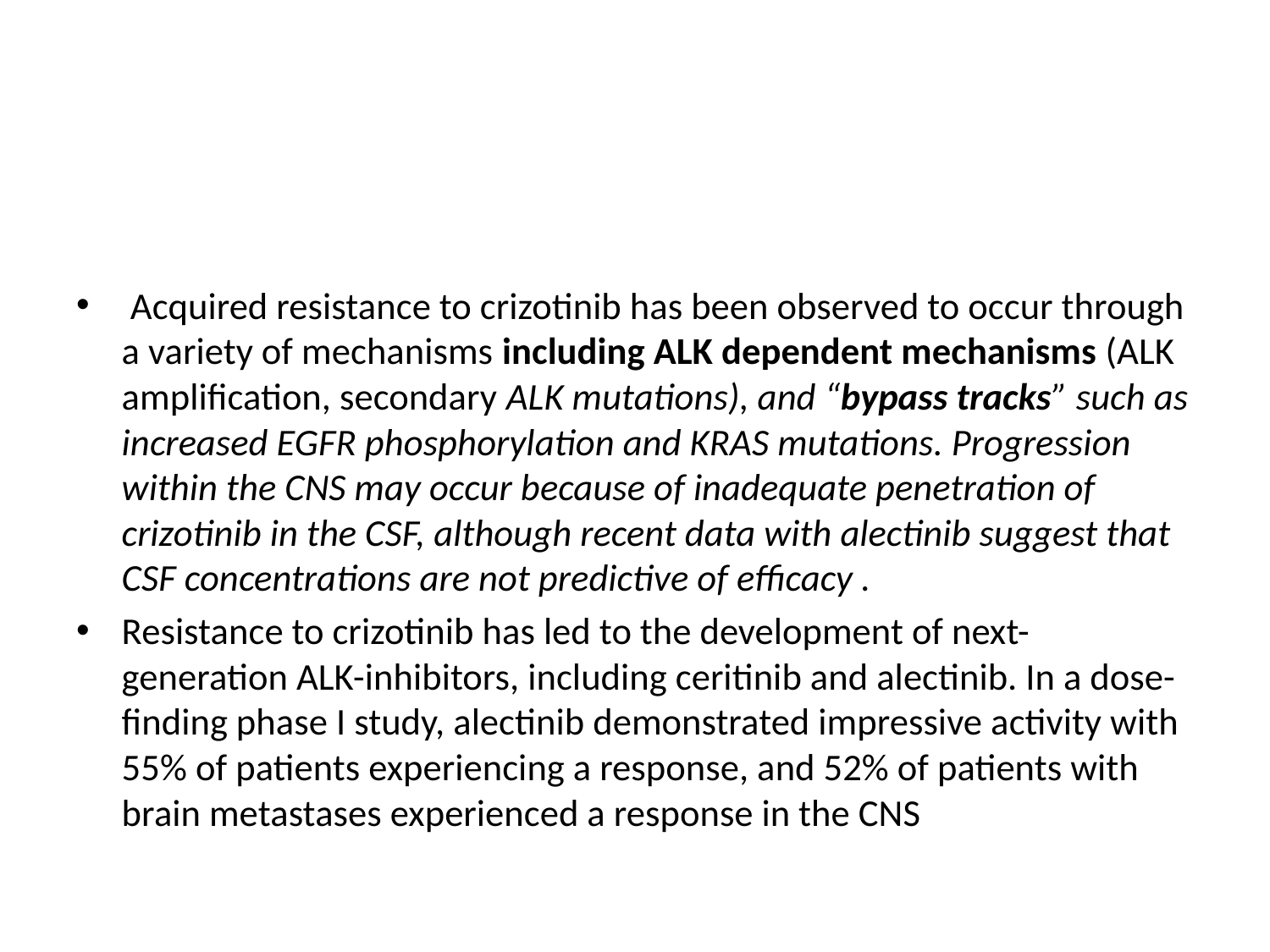

Acquired resistance to crizotinib has been observed to occur through a variety of mechanisms including ALK dependent mechanisms (ALK amplification, secondary ALK mutations), and “bypass tracks” such as increased EGFR phosphorylation and KRAS mutations. Progression within the CNS may occur because of inadequate penetration of crizotinib in the CSF, although recent data with alectinib suggest that CSF concentrations are not predictive of efficacy .
Resistance to crizotinib has led to the development of next-generation ALK-inhibitors, including ceritinib and alectinib. In a dose-finding phase I study, alectinib demonstrated impressive activity with 55% of patients experiencing a response, and 52% of patients with brain metastases experienced a response in the CNS